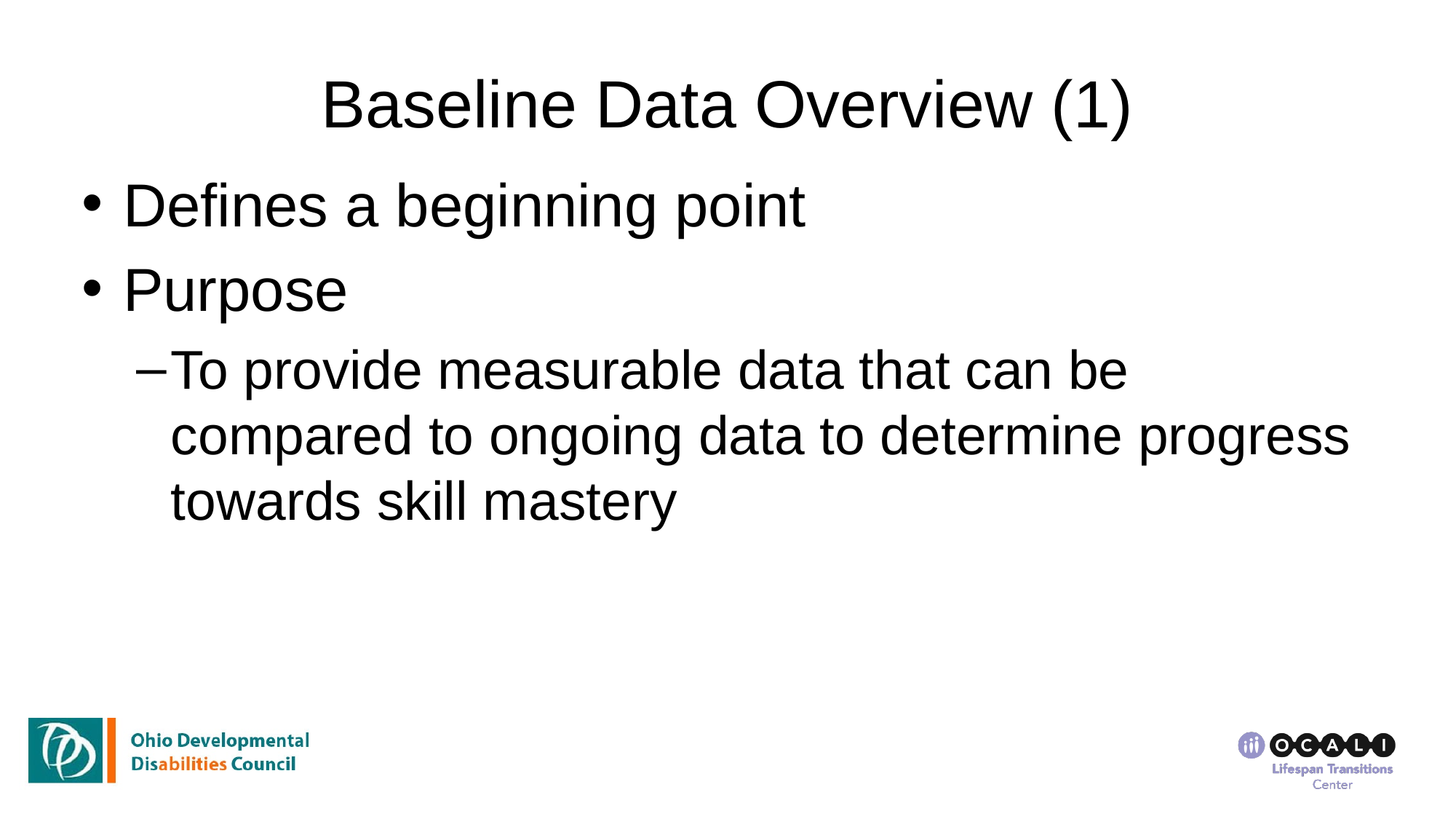

# Baseline Data Overview (1)
Defines a beginning point
Purpose
To provide measurable data that can be compared to ongoing data to determine progress towards skill mastery